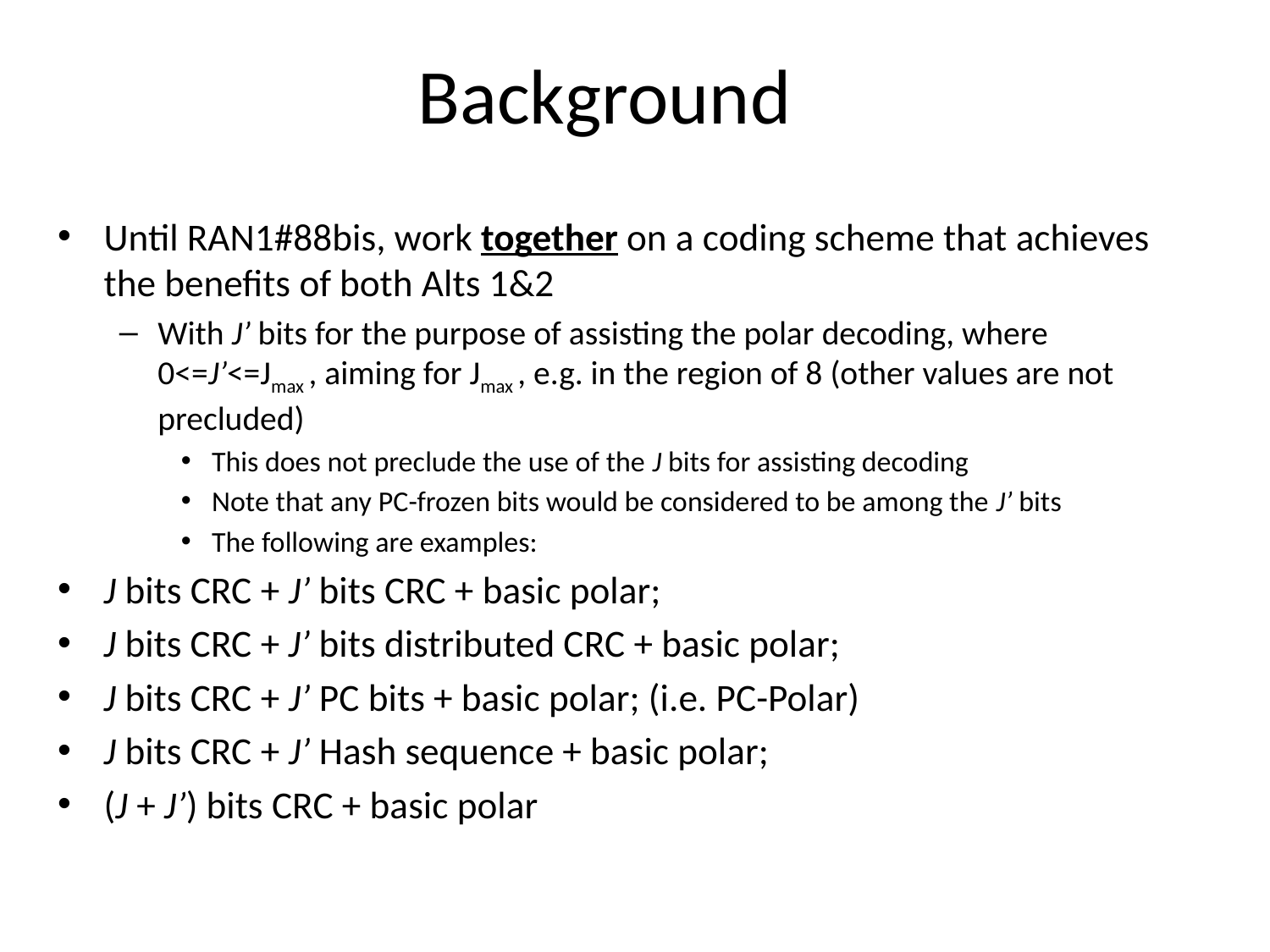

# Background
Until RAN1#88bis, work together on a coding scheme that achieves the benefits of both Alts 1&2
With J’ bits for the purpose of assisting the polar decoding, where  0<=J’<=Jmax , aiming for Jmax , e.g. in the region of 8 (other values are not precluded)
This does not preclude the use of the J bits for assisting decoding
Note that any PC-frozen bits would be considered to be among the J’ bits
The following are examples:
J bits CRC + J’ bits CRC + basic polar;
J bits CRC + J’ bits distributed CRC + basic polar;
J bits CRC + J’ PC bits + basic polar; (i.e. PC-Polar)
J bits CRC + J’ Hash sequence + basic polar;
(J + J’) bits CRC + basic polar